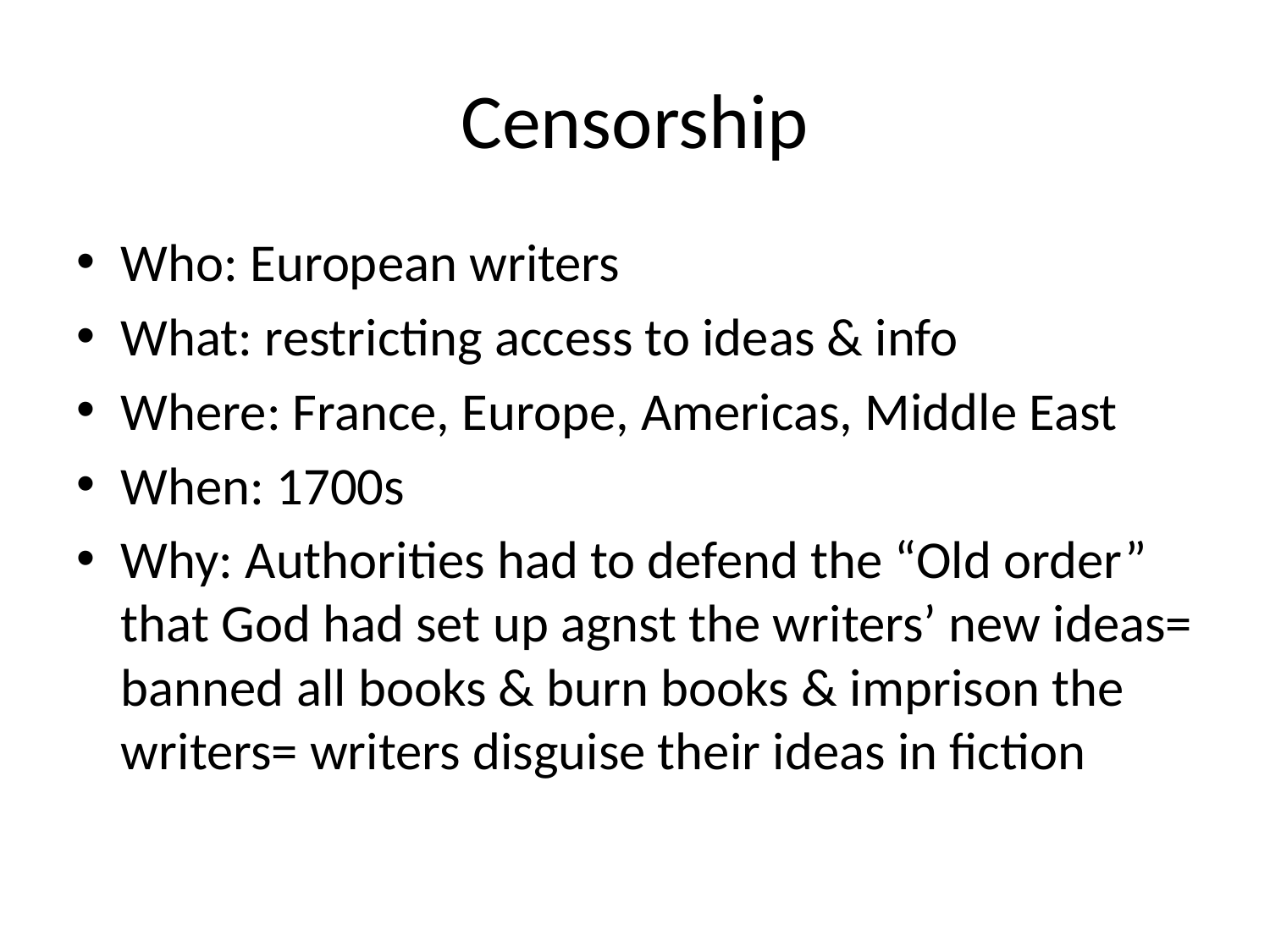

# Censorship
Who: European writers
What: restricting access to ideas & info
Where: France, Europe, Americas, Middle East
When: 1700s
Why: Authorities had to defend the “Old order” that God had set up agnst the writers’ new ideas= banned all books & burn books & imprison the writers= writers disguise their ideas in fiction